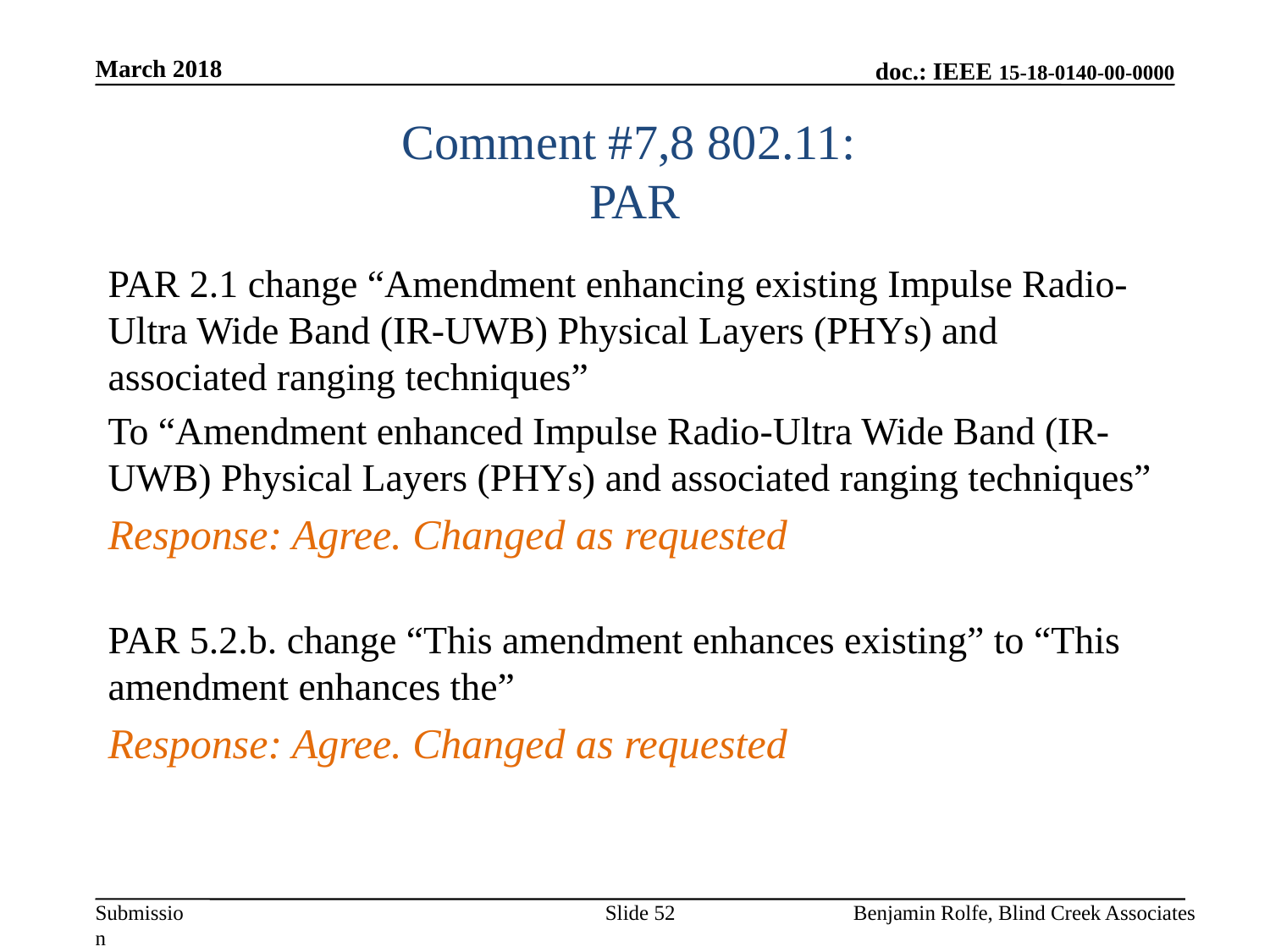

March 2018
# Comment #7,8 802.11: PAR
PAR 2.1 change “Amendment enhancing existing Impulse Radio-Ultra Wide Band (IR-UWB) Physical Layers (PHYs) and associated ranging techniques”
To “Amendment enhanced Impulse Radio-Ultra Wide Band (IR-UWB) Physical Layers (PHYs) and associated ranging techniques”
Response: Agree. Changed as requested

PAR 5.2.b. change “This amendment enhances existing” to “This amendment enhances the”
Response: Agree. Changed as requested

Slide 52
Benjamin Rolfe, Blind Creek Associates